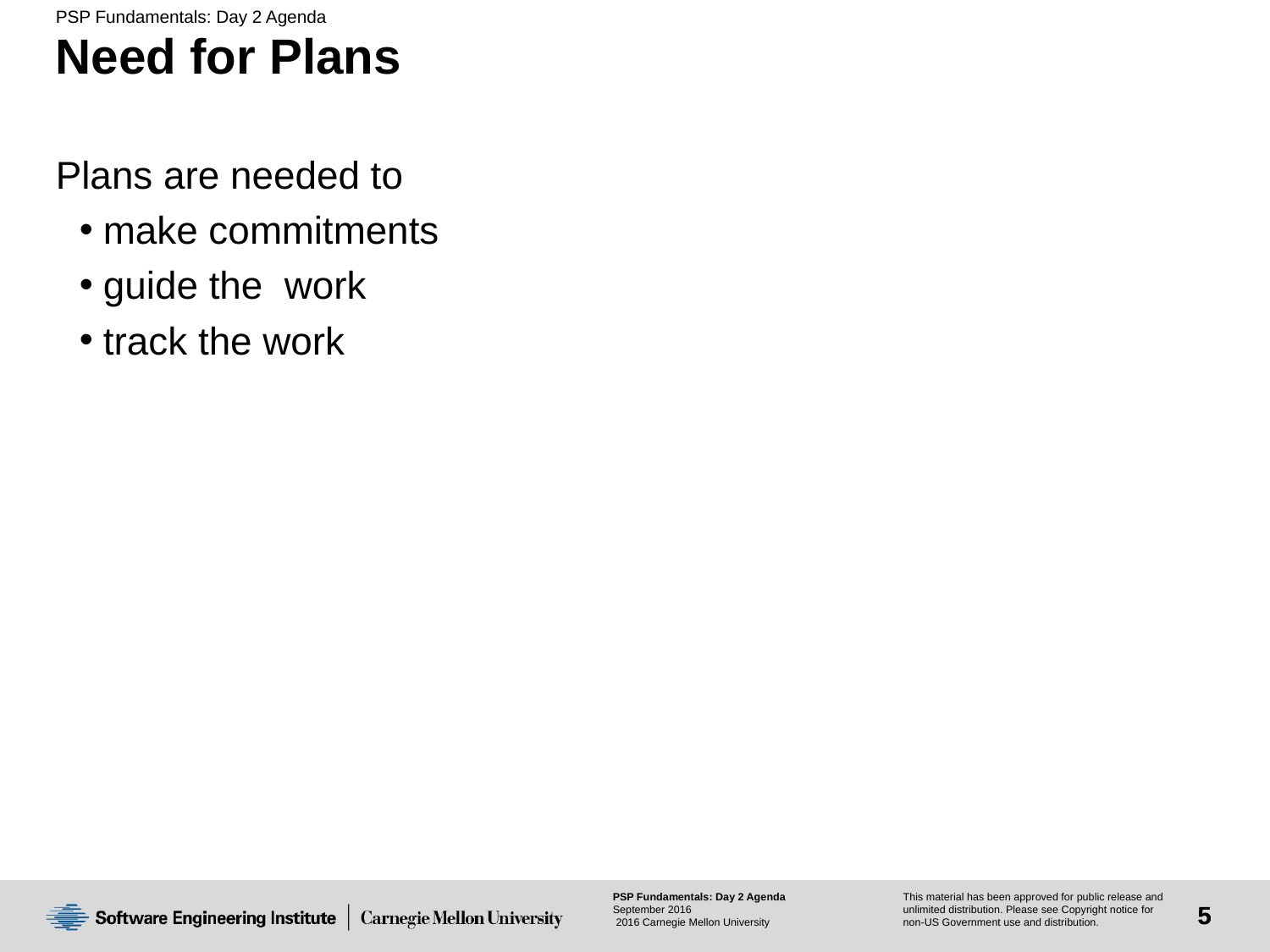

# Need for Plans
Plans are needed to
make commitments
guide the  work
track the work